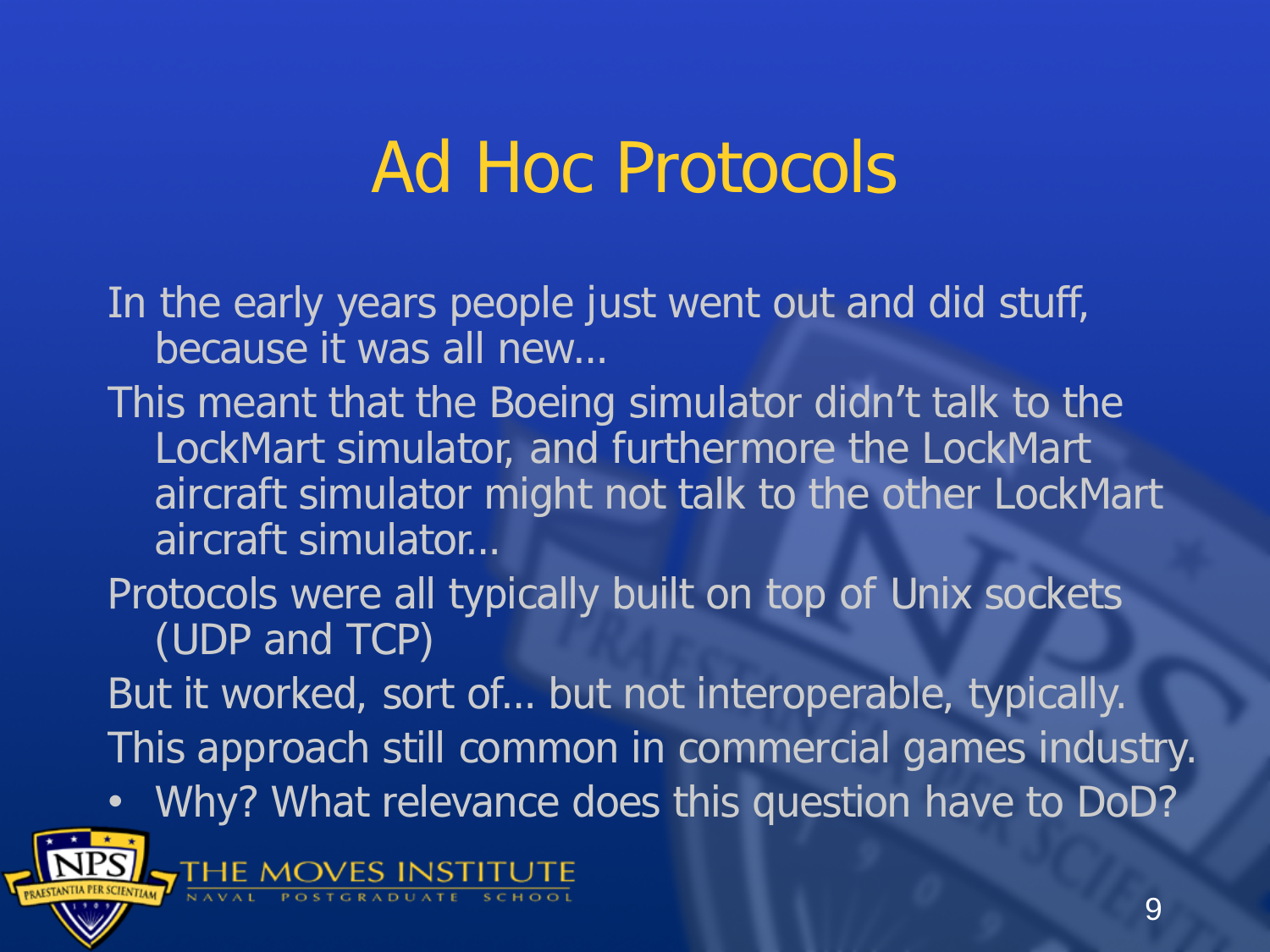

# Ad Hoc Protocols
In the early years people just went out and did stuff, because it was all new…
This meant that the Boeing simulator didn’t talk to the LockMart simulator, and furthermore the LockMart aircraft simulator might not talk to the other LockMart aircraft simulator…
Protocols were all typically built on top of Unix sockets (UDP and TCP)
But it worked, sort of… but not interoperable, typically.
This approach still common in commercial games industry.
Why? What relevance does this question have to DoD?
9